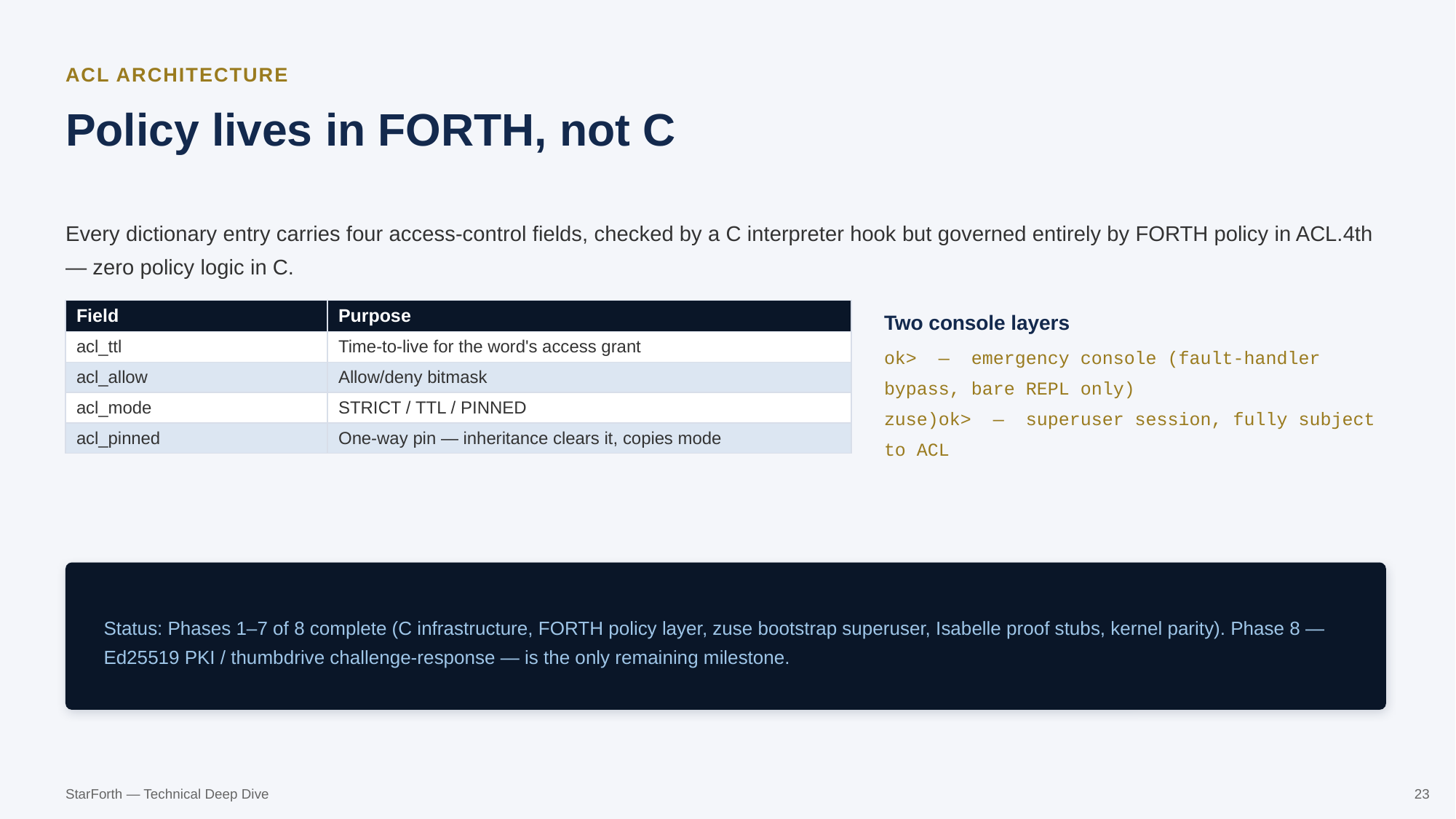

ACL ARCHITECTURE
Policy lives in FORTH, not C
Every dictionary entry carries four access-control fields, checked by a C interpreter hook but governed entirely by FORTH policy in ACL.4th — zero policy logic in C.
| Field | Purpose |
| --- | --- |
| acl\_ttl | Time-to-live for the word's access grant |
| acl\_allow | Allow/deny bitmask |
| acl\_mode | STRICT / TTL / PINNED |
| acl\_pinned | One-way pin — inheritance clears it, copies mode |
Two console layers
ok>  —  emergency console (fault-handler bypass, bare REPL only)
zuse)ok>  —  superuser session, fully subject to ACL

Status: Phases 1–7 of 8 complete (C infrastructure, FORTH policy layer, zuse bootstrap superuser, Isabelle proof stubs, kernel parity). Phase 8 — Ed25519 PKI / thumbdrive challenge-response — is the only remaining milestone.
StarForth — Technical Deep Dive
23